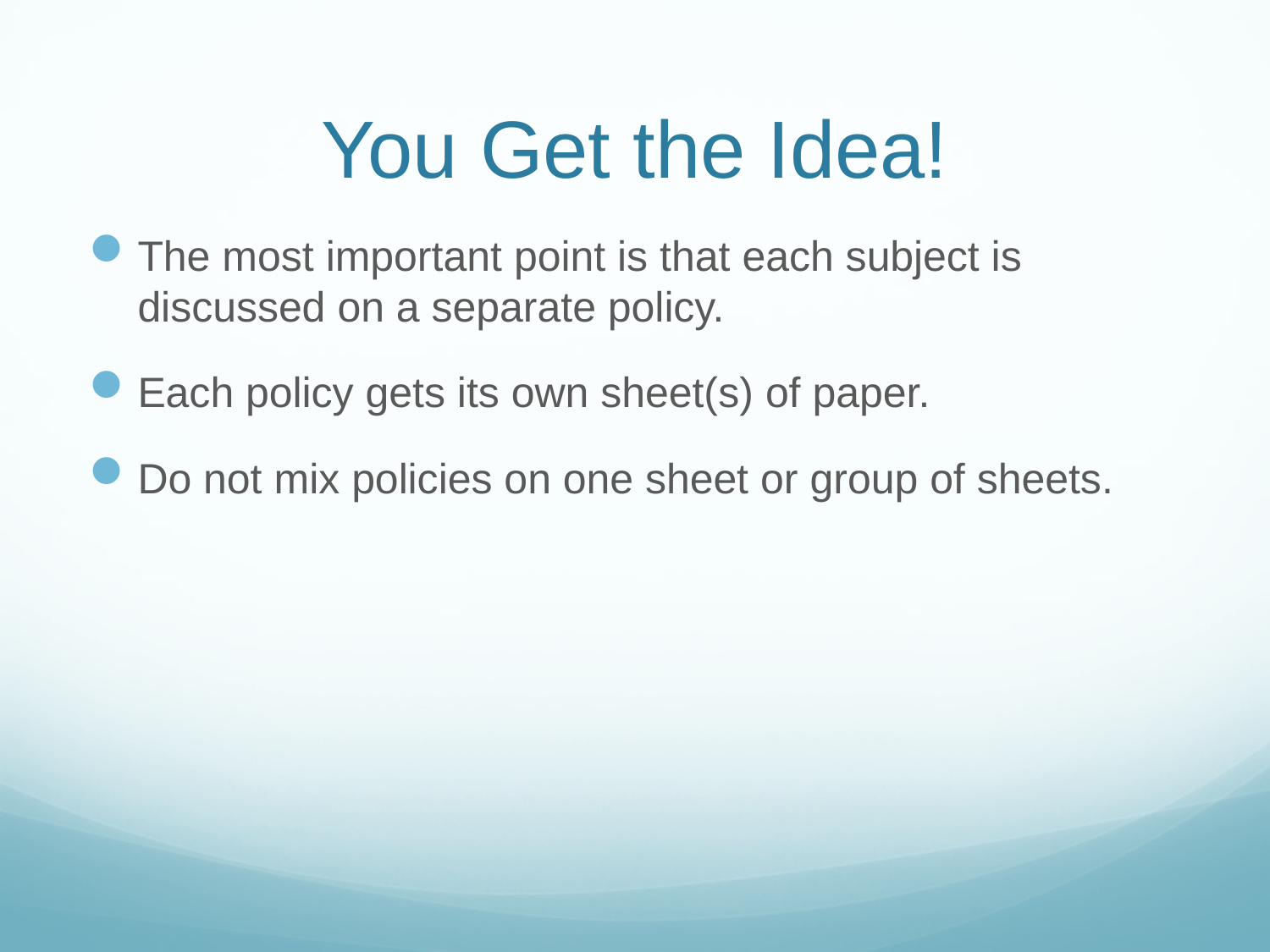

# You Get the Idea!
The most important point is that each subject is discussed on a separate policy.
Each policy gets its own sheet(s) of paper.
Do not mix policies on one sheet or group of sheets.